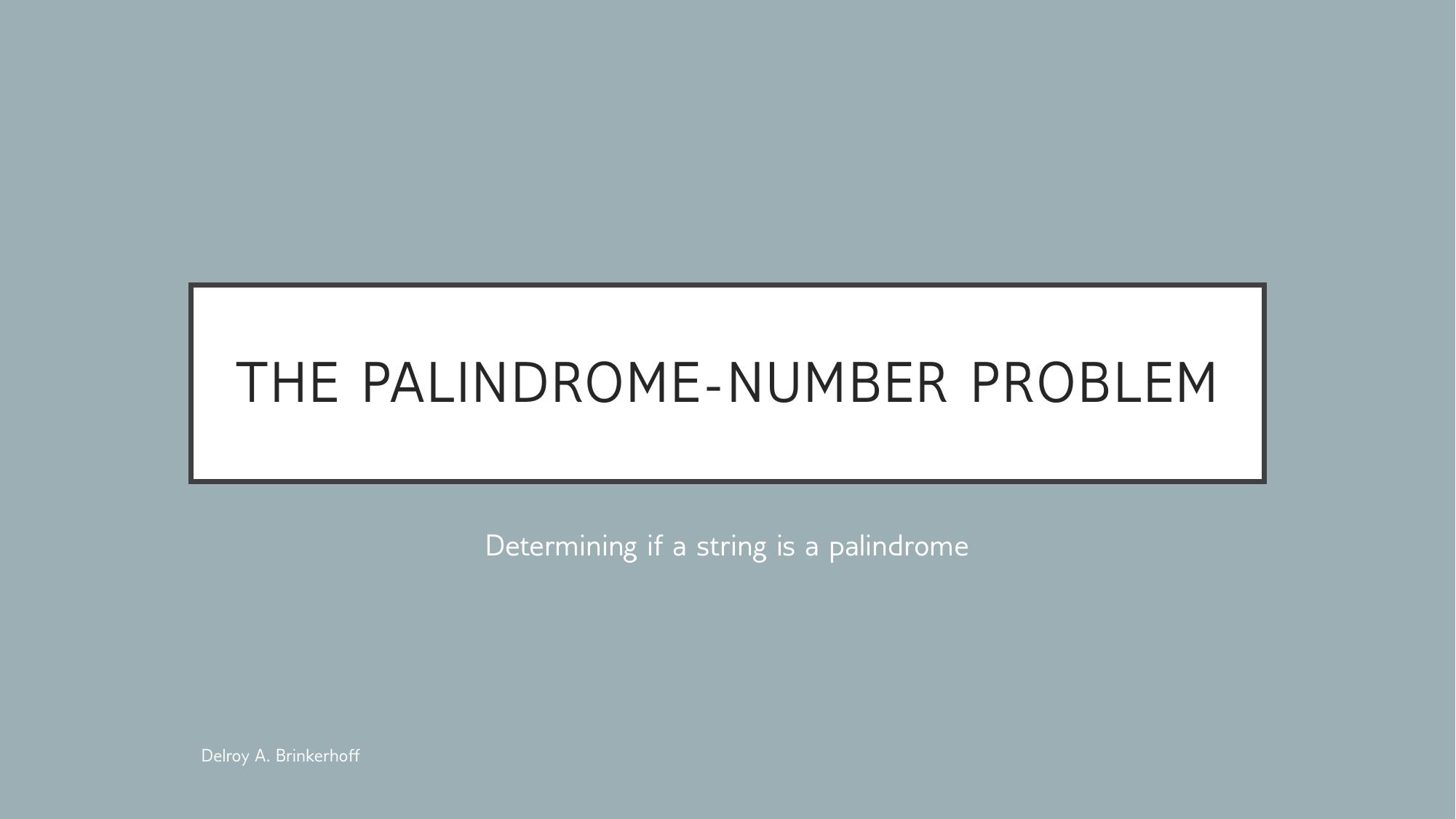

# The Palindrome-Number Problem
Determining if a string is a palindrome
Delroy A. Brinkerhoff